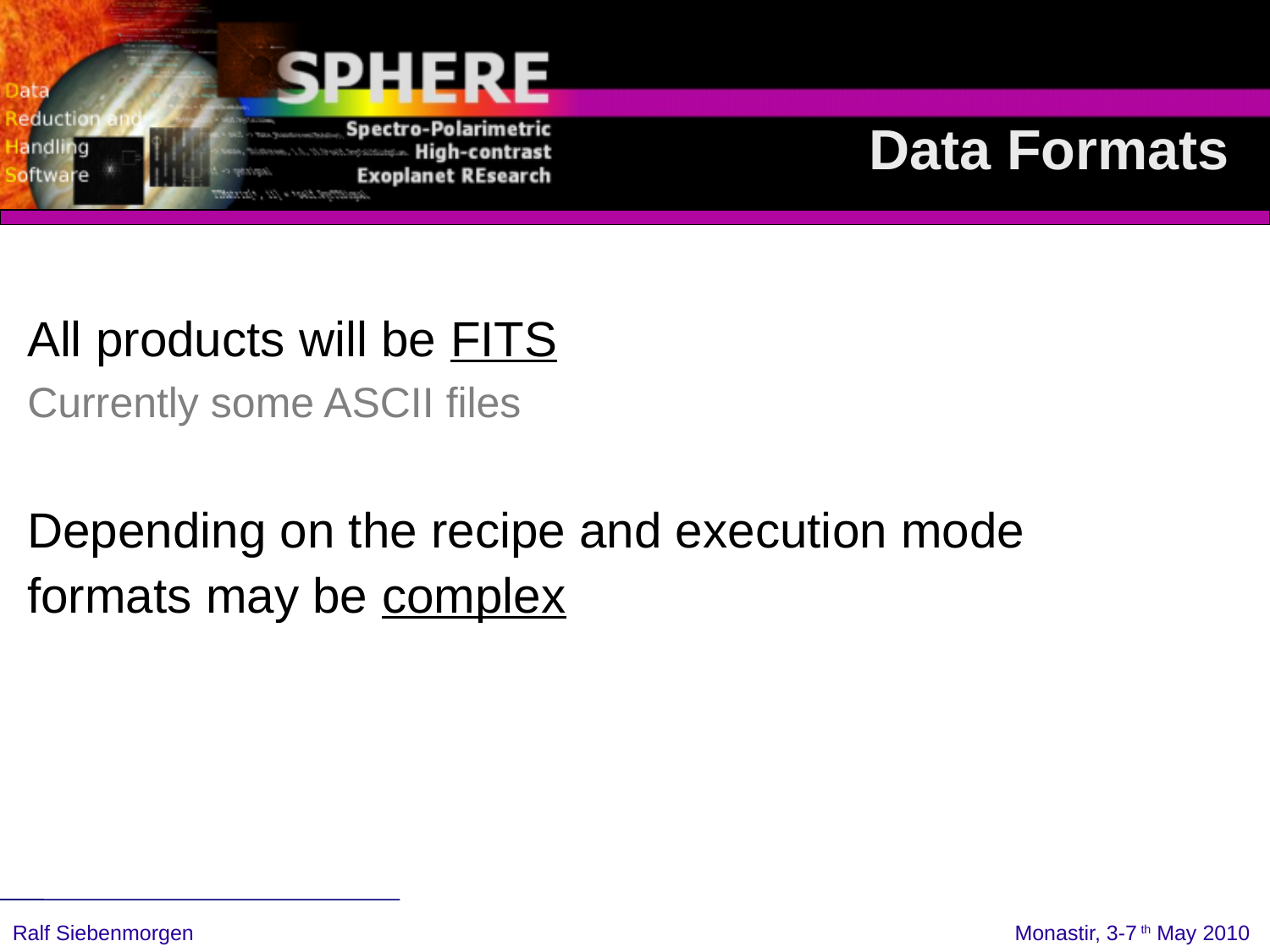

# Data Formats

All products will be FITS
Currently some ASCII files

Depending on the recipe and execution mode
formats may be complex